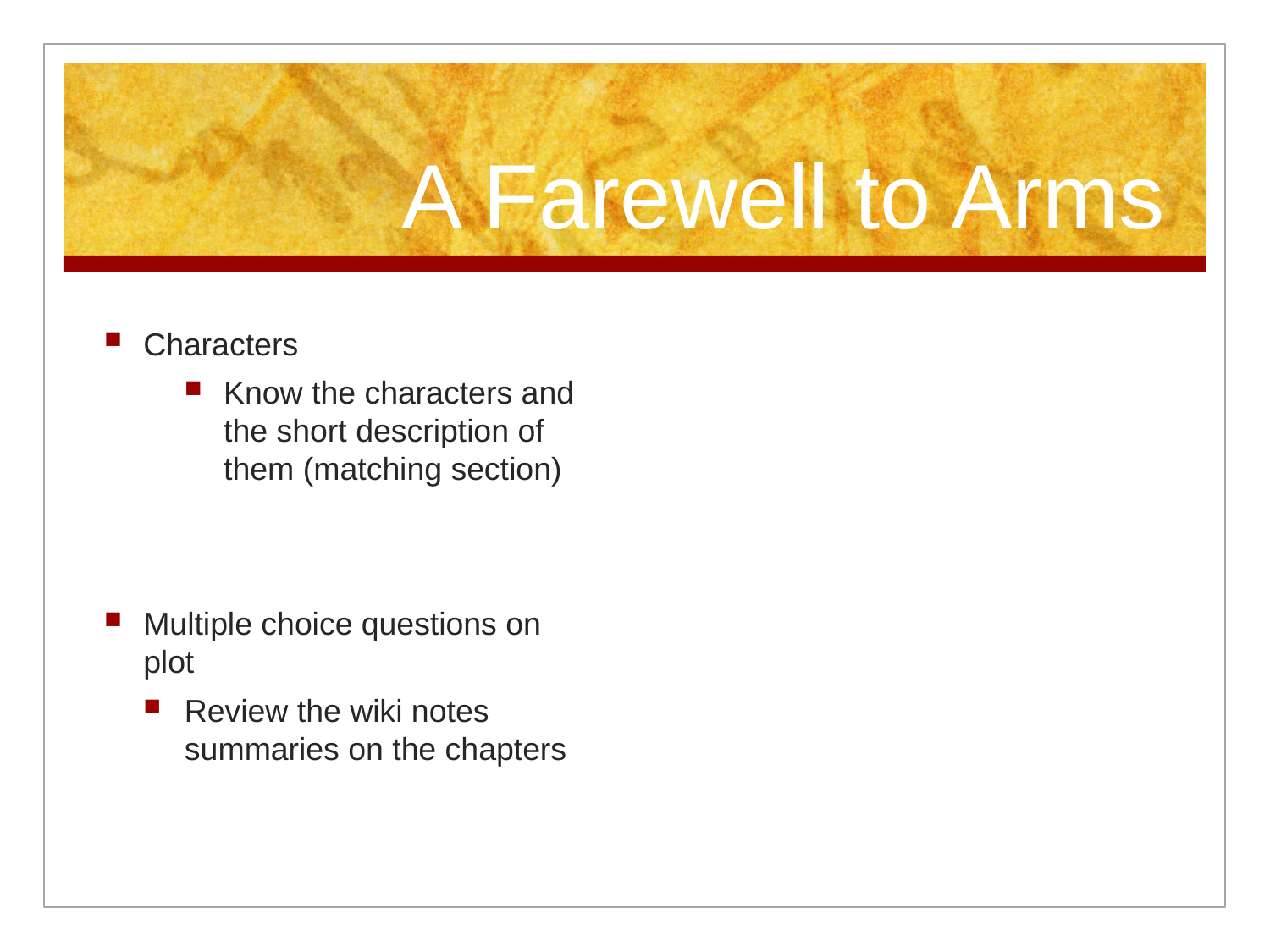

# A Farewell to Arms
Characters
Know the characters and the short description of them (matching section)

Multiple choice questions on plot
Review the wiki notes summaries on the chapters